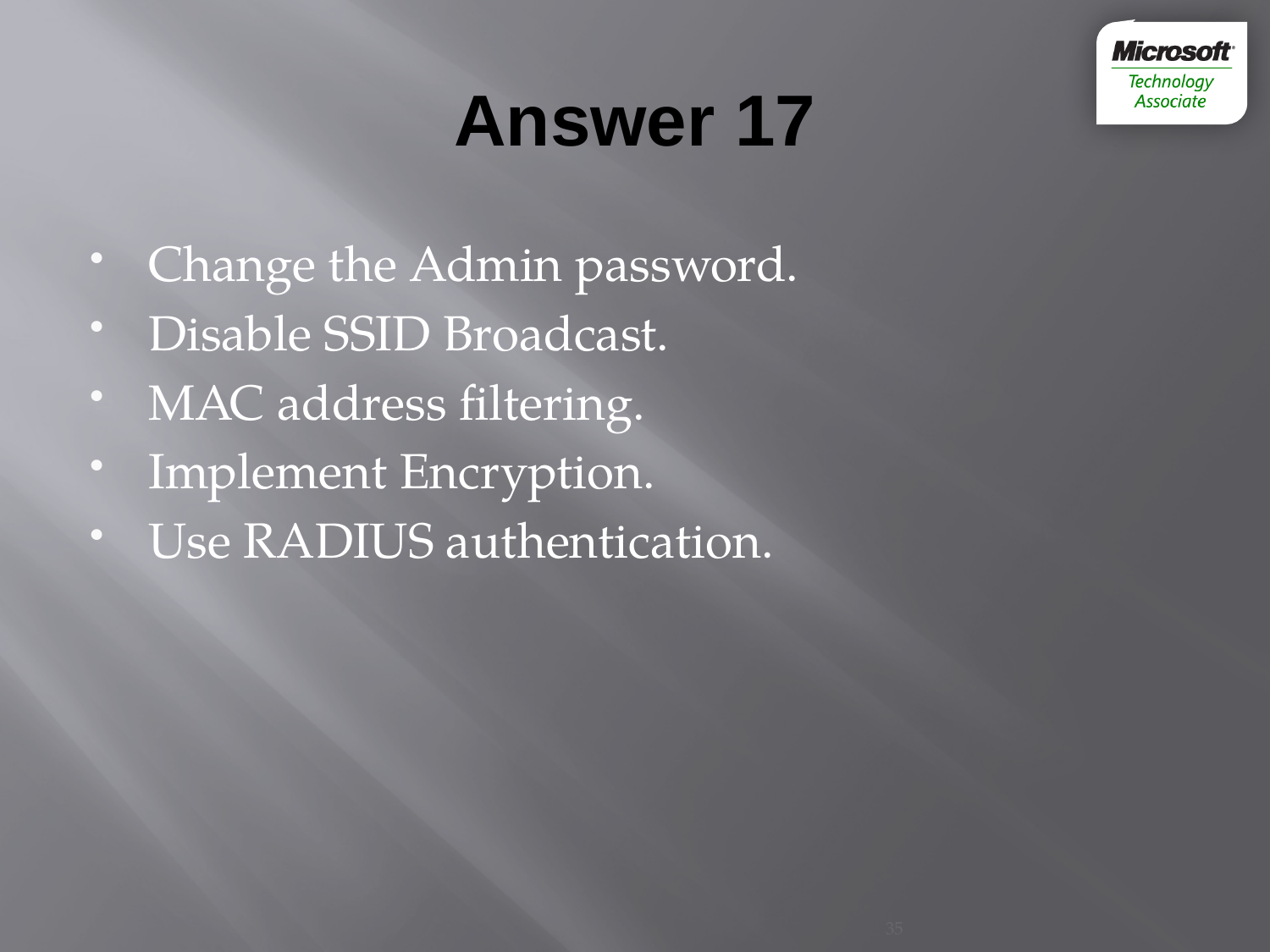

# Answer 17
Change the Admin password.
Disable SSID Broadcast.
MAC address filtering.
Implement Encryption.
Use RADIUS authentication.
35